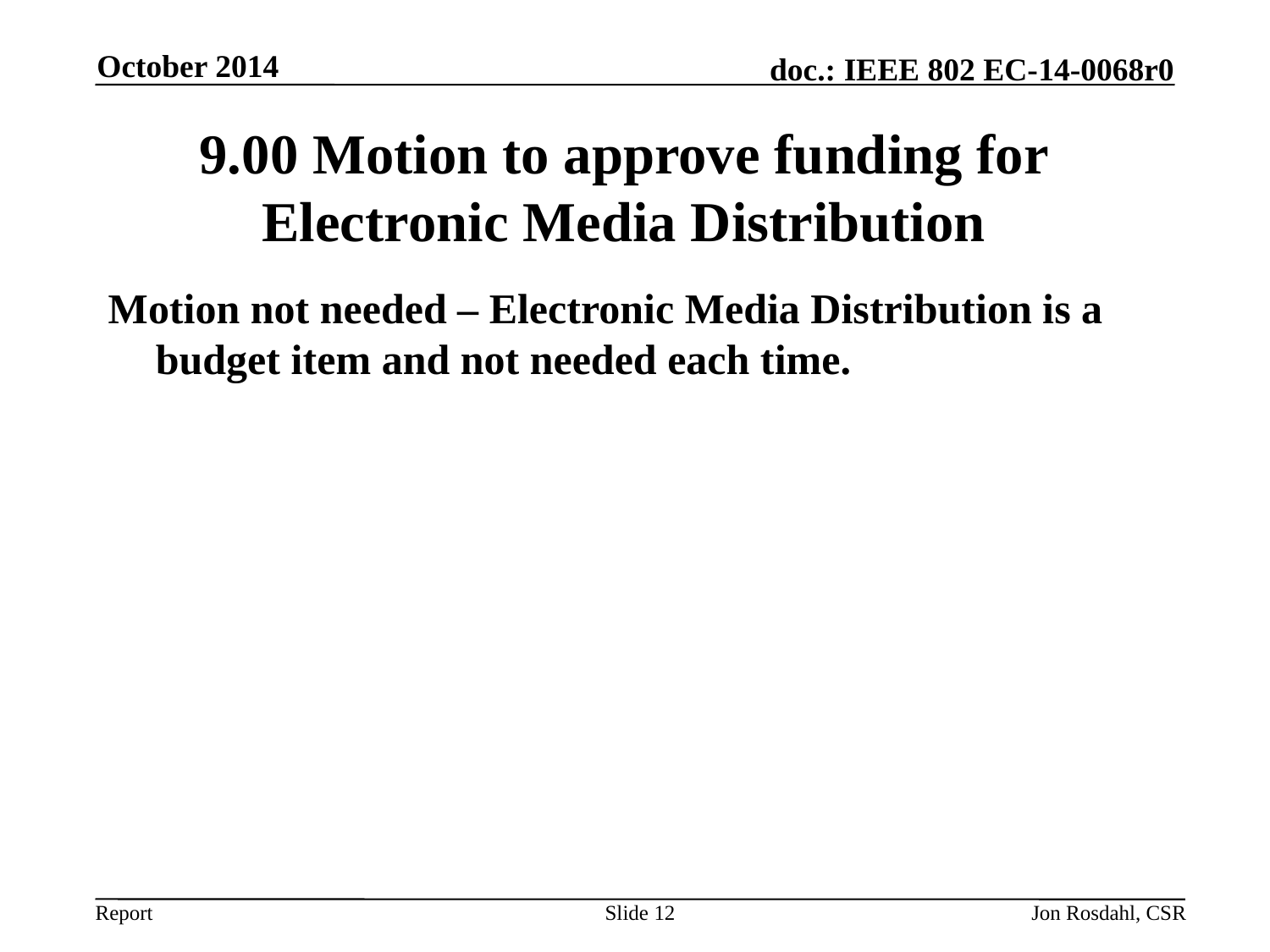

October 2014
# 9.00 Motion to approve funding for Electronic Media Distribution
Motion not needed – Electronic Media Distribution is a budget item and not needed each time.
Slide 12
Jon Rosdahl, CSR